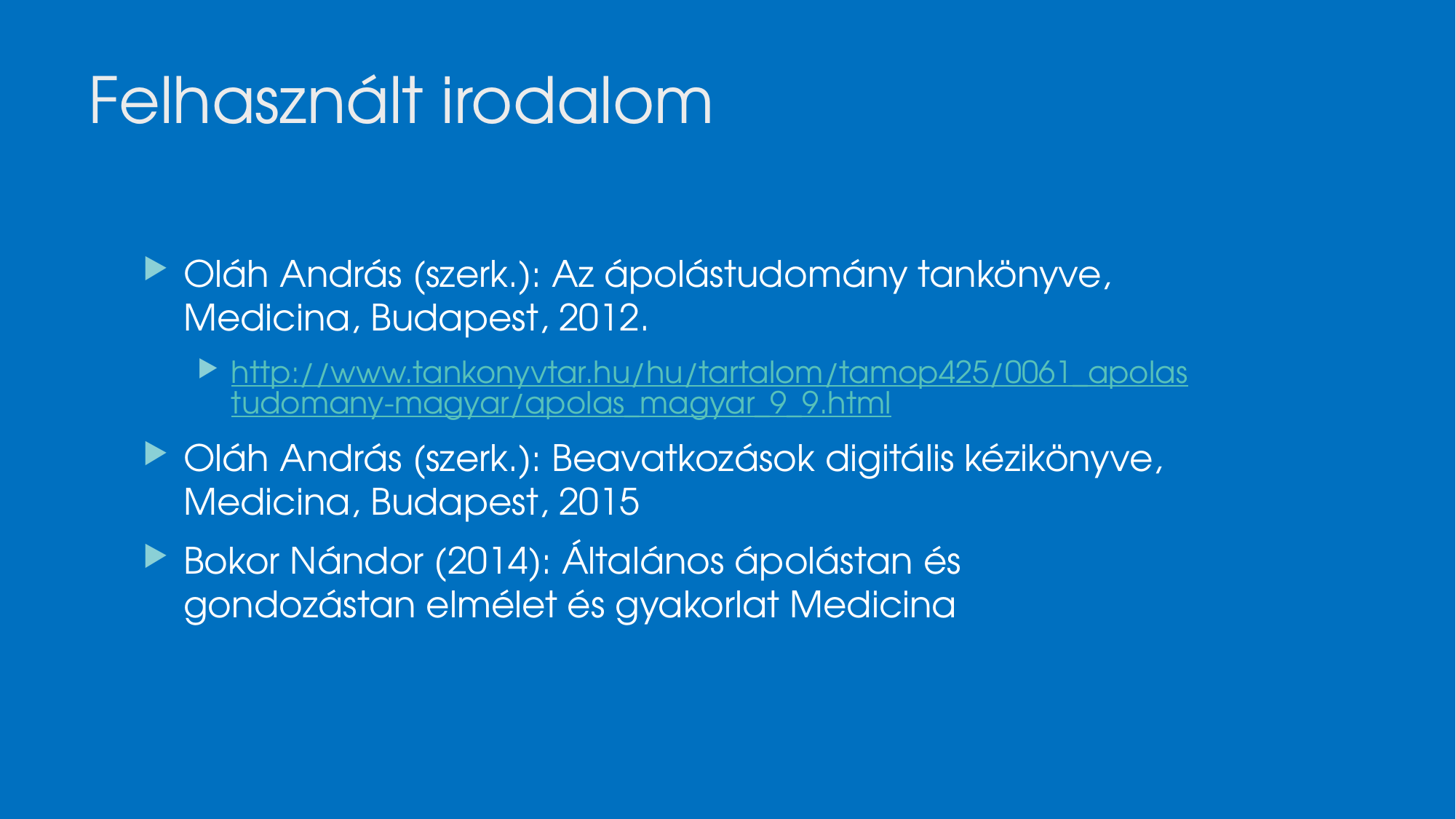

72
# Felhasznált irodalom
Oláh András (szerk.): Az ápolástudomány tankönyve, Medicina, Budapest, 2012.
http://www.tankonyvtar.hu/hu/tartalom/tamop425/0061_apolastudomany-magyar/apolas_magyar_9_9.html
Oláh András (szerk.): Beavatkozások digitális kézikönyve, Medicina, Budapest, 2015
Bokor Nándor (2014): Általános ápolástan és gondozástan elmélet és gyakorlat Medicina